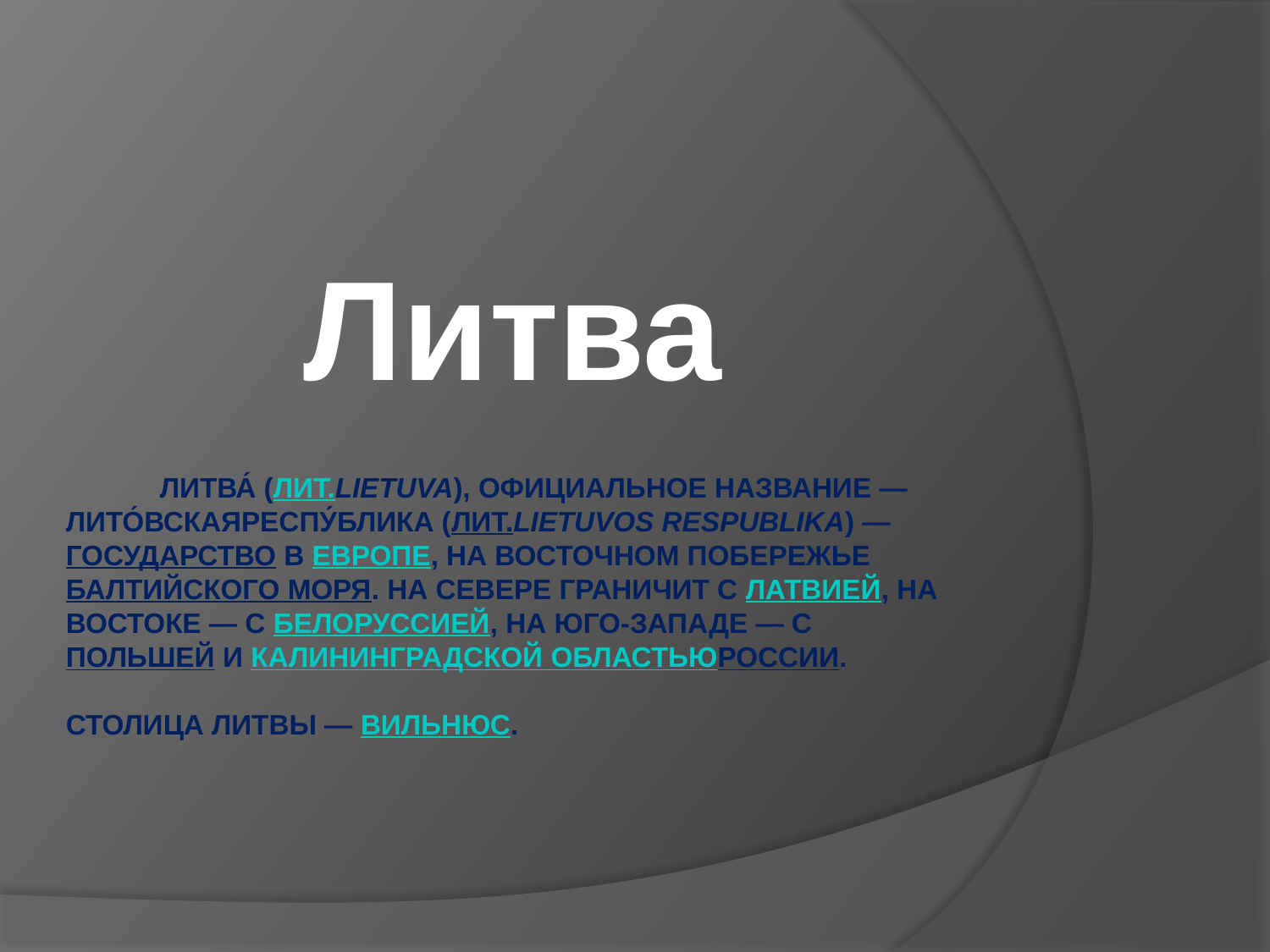

Литва

# Литва́ (лит.Lietuva), официальное название — Лито́вскаяРеспу́блика (лит.Lietuvos Respublika) — государство в Европе, на восточном побережье Балтийского моря. На севере граничит с Латвией, на востоке — с Белоруссией, на юго-западе — c Польшей и Калининградской областьюРоссии. Столица Литвы — Вильнюс.